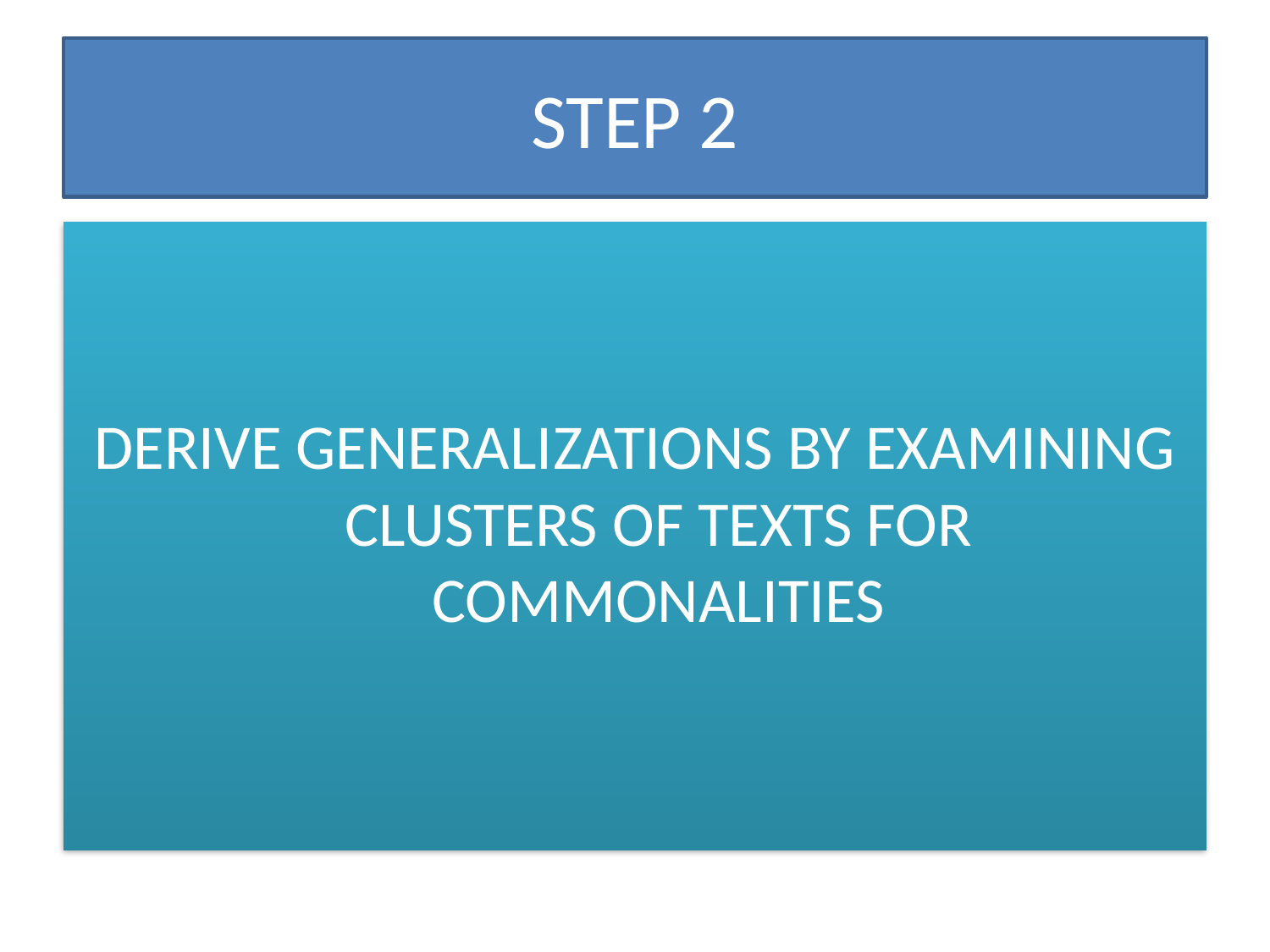

# STEP 2

DERIVE GENERALIZATIONS BY EXAMINING CLUSTERS OF TEXTS FOR COMMONALITIES